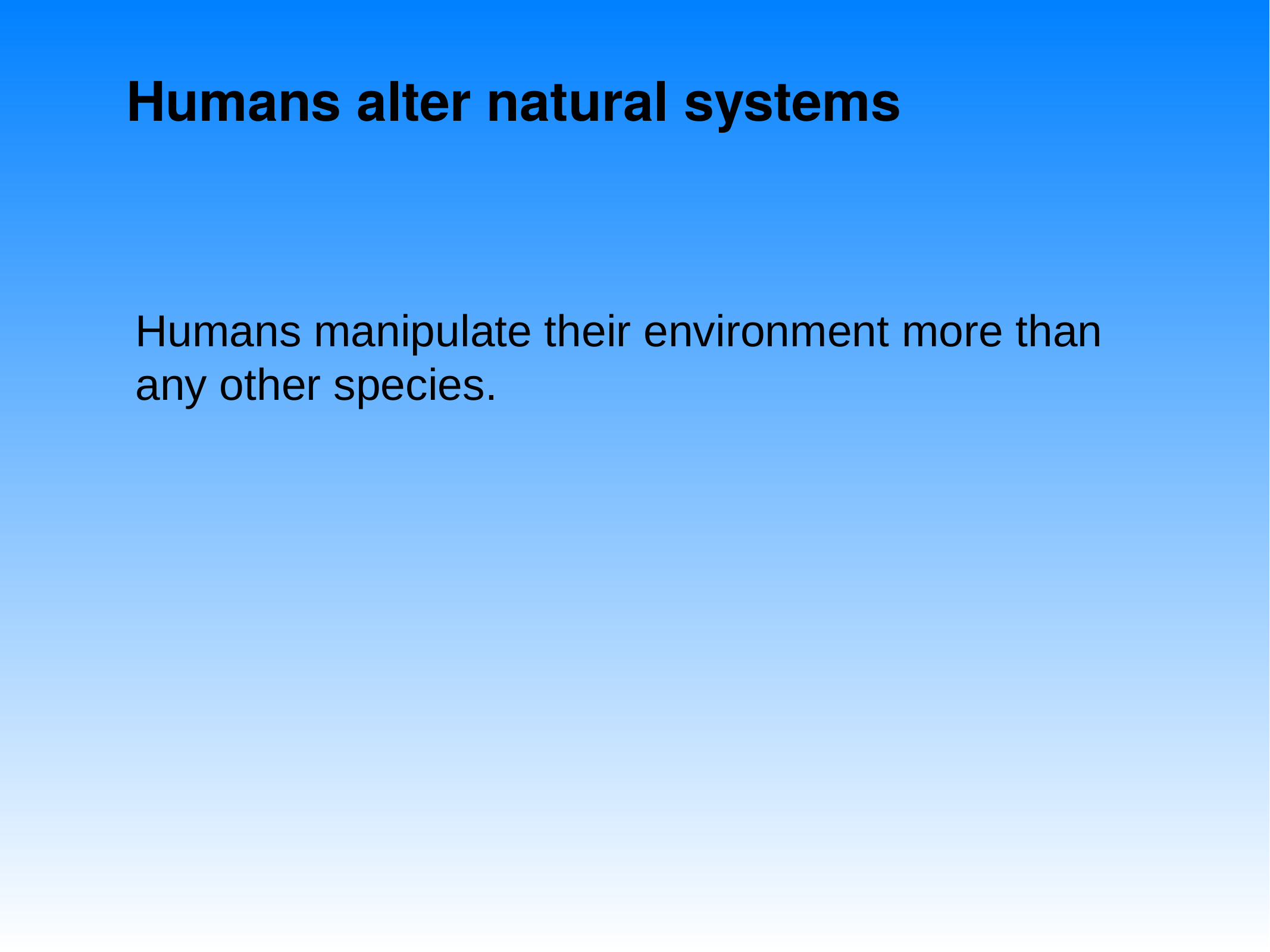

# Humans alter natural systems
Humans manipulate their environment more than any other species.